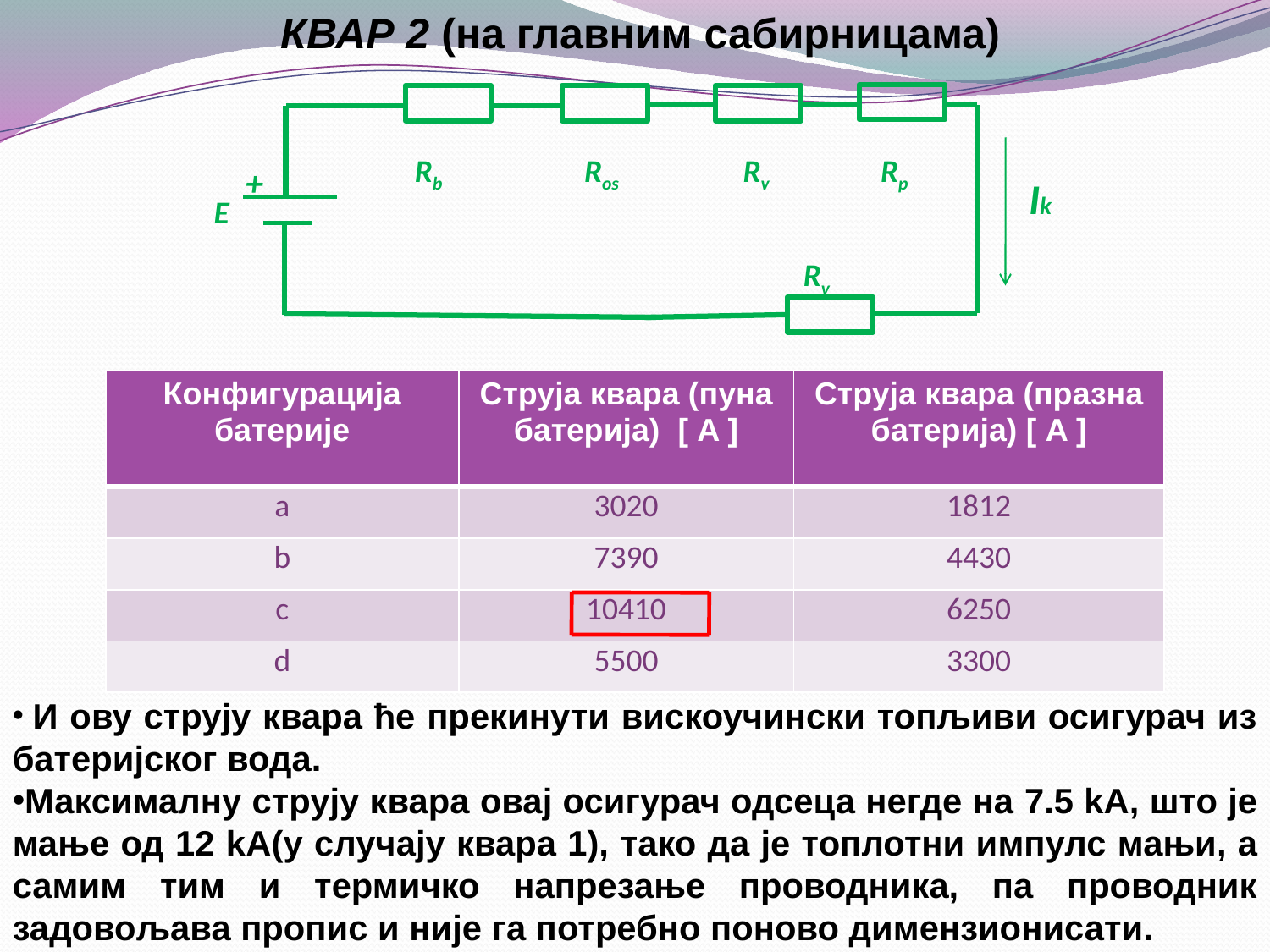

КВАР 2 (на главним сабирницама)

Rv

Rb
Ros
Rv
Rp
+
Ik
E
| Конфигурација батерије | Струја квара (пуна батерија) [ A ] | Струја квара (празна батерија) [ A ] |
| --- | --- | --- |
| a | 3020 | 1812 |
| b | 7390 | 4430 |
| c | 10410 | 6250 |
| d | 5500 | 3300 |
 И ову струју квара ће прекинути вискоучински топљиви осигурач из батеријског вода.
Максималну струју квара овај осигурач одсеца негде на 7.5 kA, што је мање од 12 kA(у случају квара 1), тако да је топлотни импулс мањи, а самим тим и термичко напрезање проводника, па проводник задовољава пропис и није га потребно поново димензионисати.